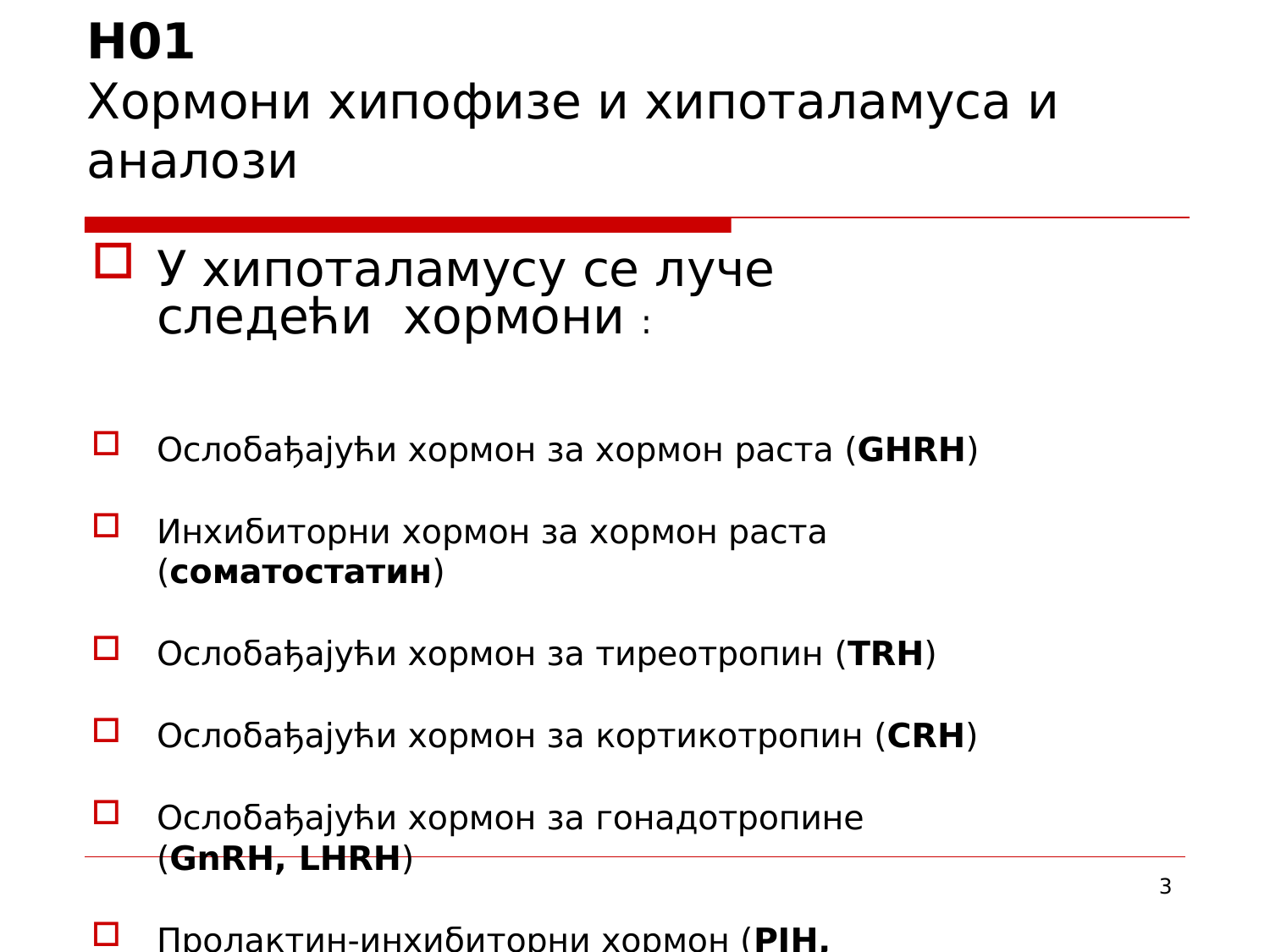

H01
# Хормони хипофизе и хипоталамуса и  аналози
У хипоталамусу се луче следећи  хормони :

Ослобађајући хормон за хормон раста (GHRH)

Инхибиторни хормон за хормон раста (соматостатин)

Ослобађајући хормон за тиреотрoпин (TRH)

Ослобађајући хормон за кортикoтрoпин (CRH)

Ослобађајући хормон за гонадотрoпине (GnRH, LHRH)

Пролактин-инхибиторни хормон (PIH, допамин)

3